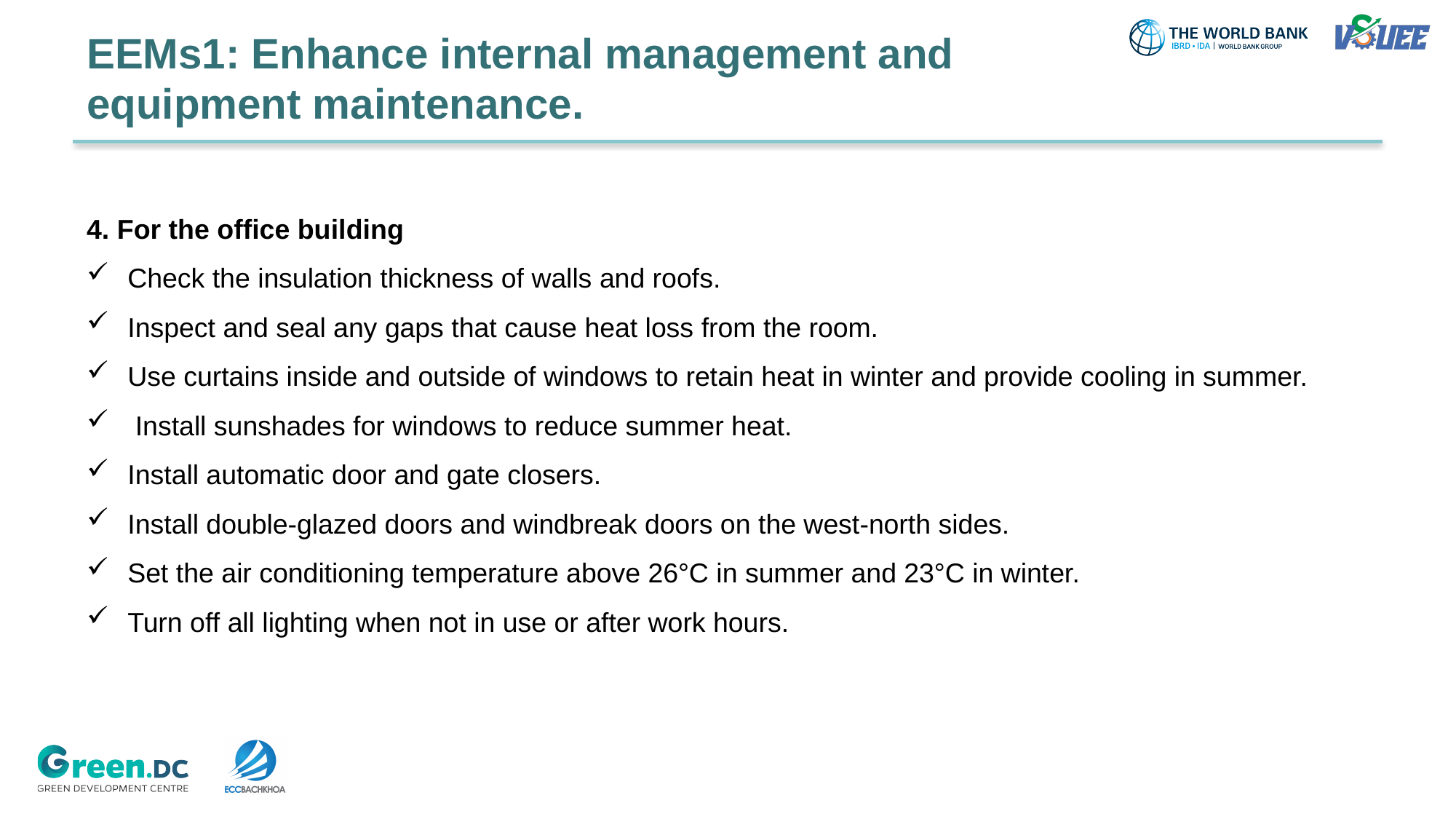

# EEMs1: Enhance internal management and equipment maintenance.
4. For the office building
Check the insulation thickness of walls and roofs.
Inspect and seal any gaps that cause heat loss from the room.
Use curtains inside and outside of windows to retain heat in winter and provide cooling in summer.
 Install sunshades for windows to reduce summer heat.
Install automatic door and gate closers.
Install double-glazed doors and windbreak doors on the west-north sides.
Set the air conditioning temperature above 26°C in summer and 23°C in winter.
Turn off all lighting when not in use or after work hours.